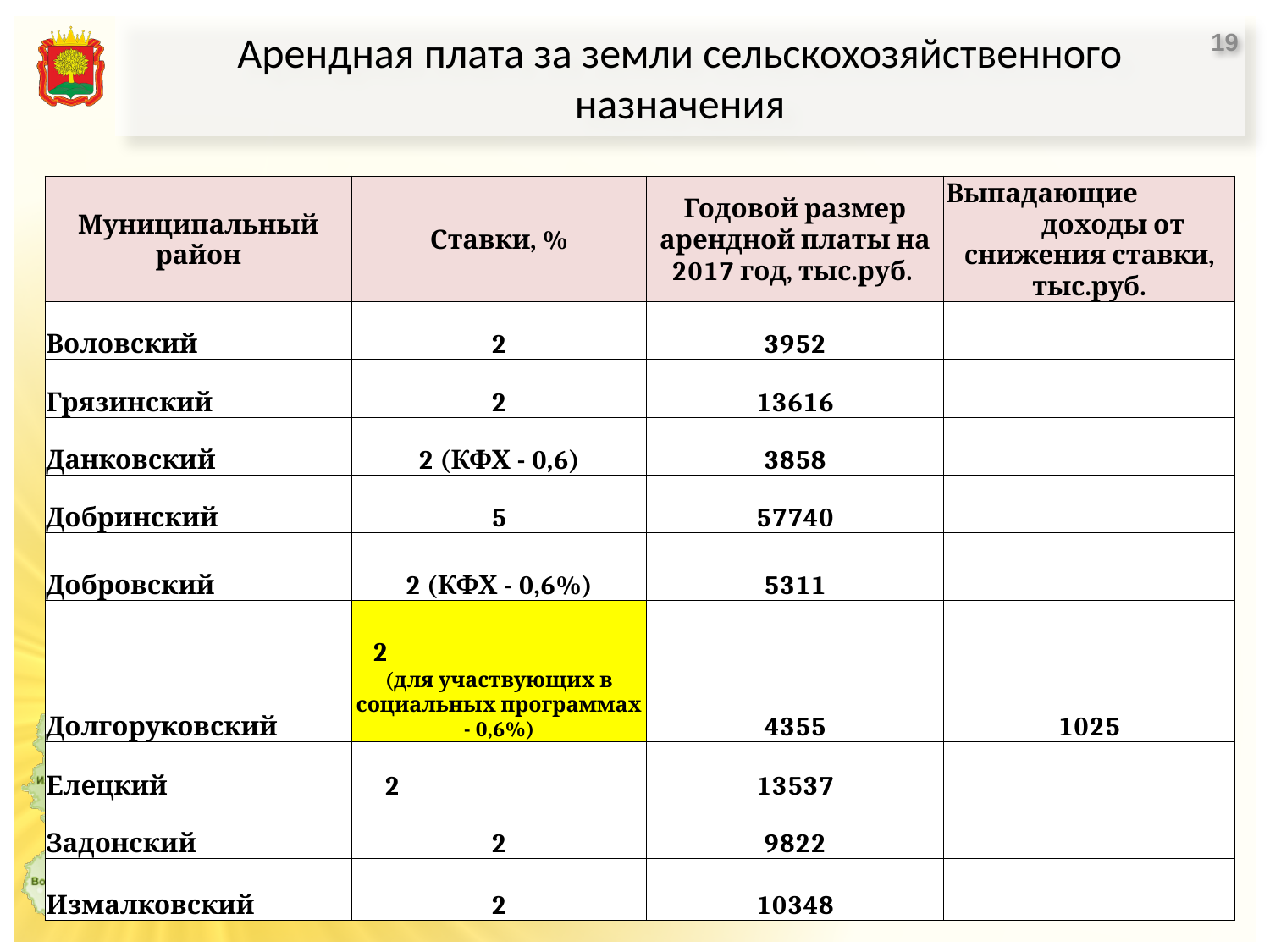

# Арендная плата за земли сельскохозяйственного назначения
19
| Муниципальный район | Ставки, % | Годовой размер арендной платы на 2017 год, тыс.руб. | Выпадающие доходы от снижения ставки, тыс.руб. |
| --- | --- | --- | --- |
| Воловский | 2 | 3952 |  |
| Грязинский | 2 | 13616 |  |
| Данковский | 2 (КФХ - 0,6) | 3858 |  |
| Добринский | 5 | 57740 |  |
| Добровский | 2 (КФХ - 0,6%) | 5311 |  |
| Долгоруковский | 2 (для участвующих в социальных программах - 0,6%) | 4355 | 1025 |
| Елецкий | 2 | 13537 |  |
| Задонский | 2 | 9822 |  |
| Измалковский | 2 | 10348 |  |